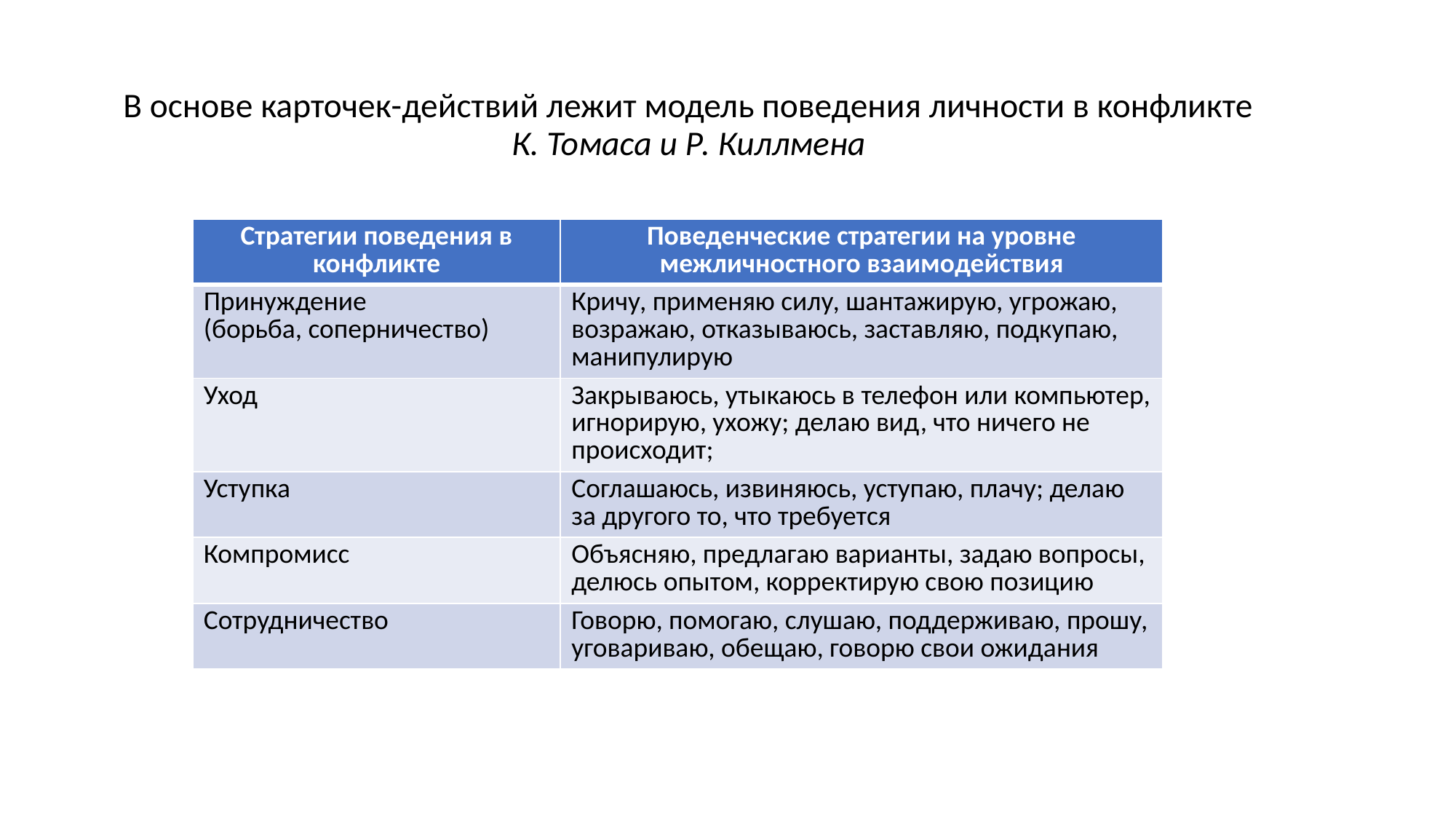

# В основе карточек-действий лежит модель поведения личности в конфликте К. Томаса и Р. Киллмена
| Стратегии поведения в конфликте | Поведенческие стратегии на уровне межличностного взаимодействия |
| --- | --- |
| Принуждение (борьба, соперничество) | Кричу, применяю силу, шантажирую, угрожаю, возражаю, отказываюсь, заставляю, подкупаю, манипулирую |
| Уход | Закрываюсь, утыкаюсь в телефон или компьютер, игнорирую, ухожу; делаю вид, что ничего не происходит; |
| Уступка | Соглашаюсь, извиняюсь, уступаю, плачу; делаю за другого то, что требуется |
| Компромисс | Объясняю, предлагаю варианты, задаю вопросы, делюсь опытом, корректирую свою позицию |
| Сотрудничество | Говорю, помогаю, слушаю, поддерживаю, прошу, уговариваю, обещаю, говорю свои ожидания |